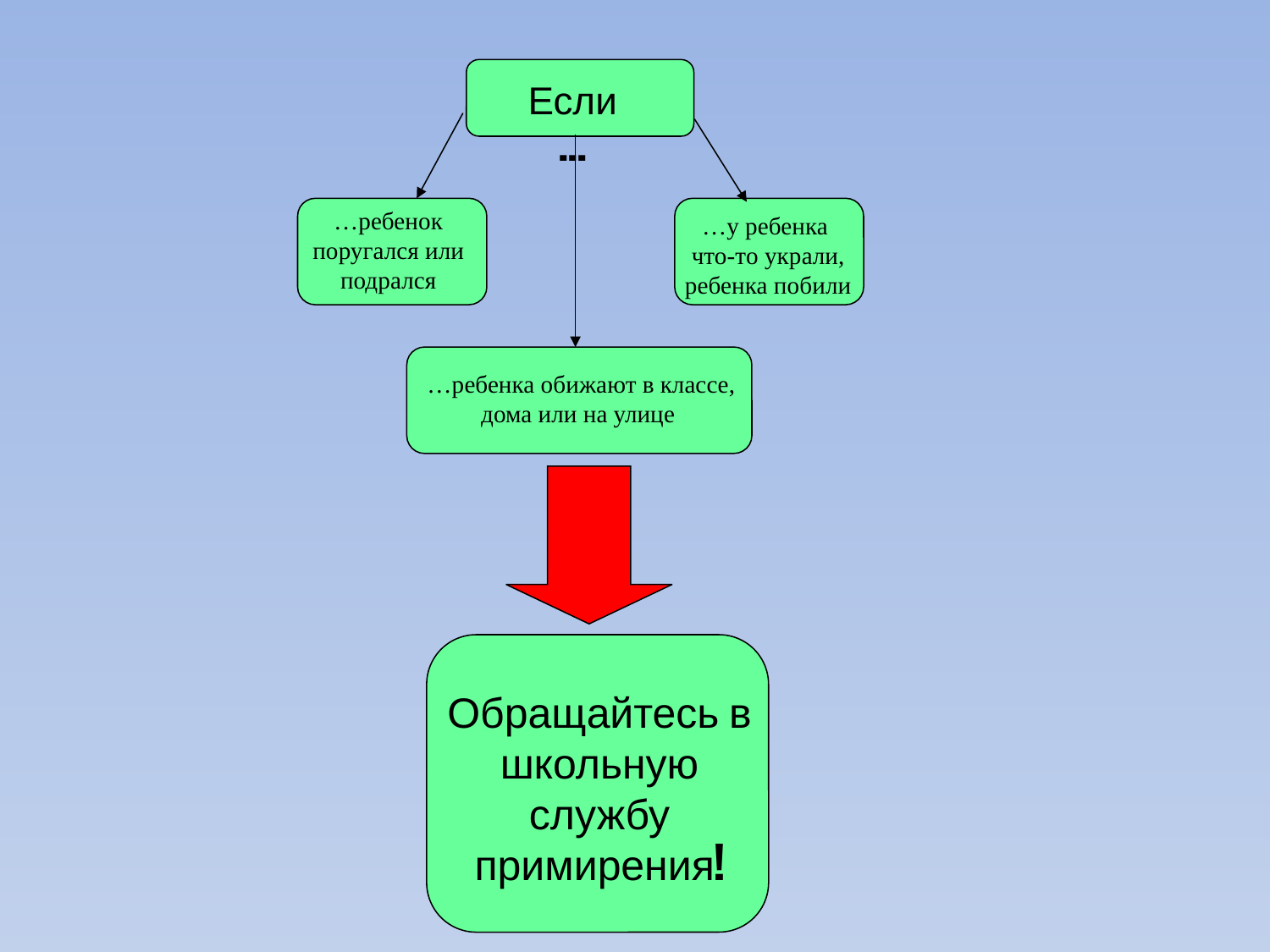

Если…

…ребенок поругался или подрался

…у ребенка
что-то украли, ребенка побили

…ребенка обижают в классе, дома или на улице

Обращайтесь в школьную службу примирения!